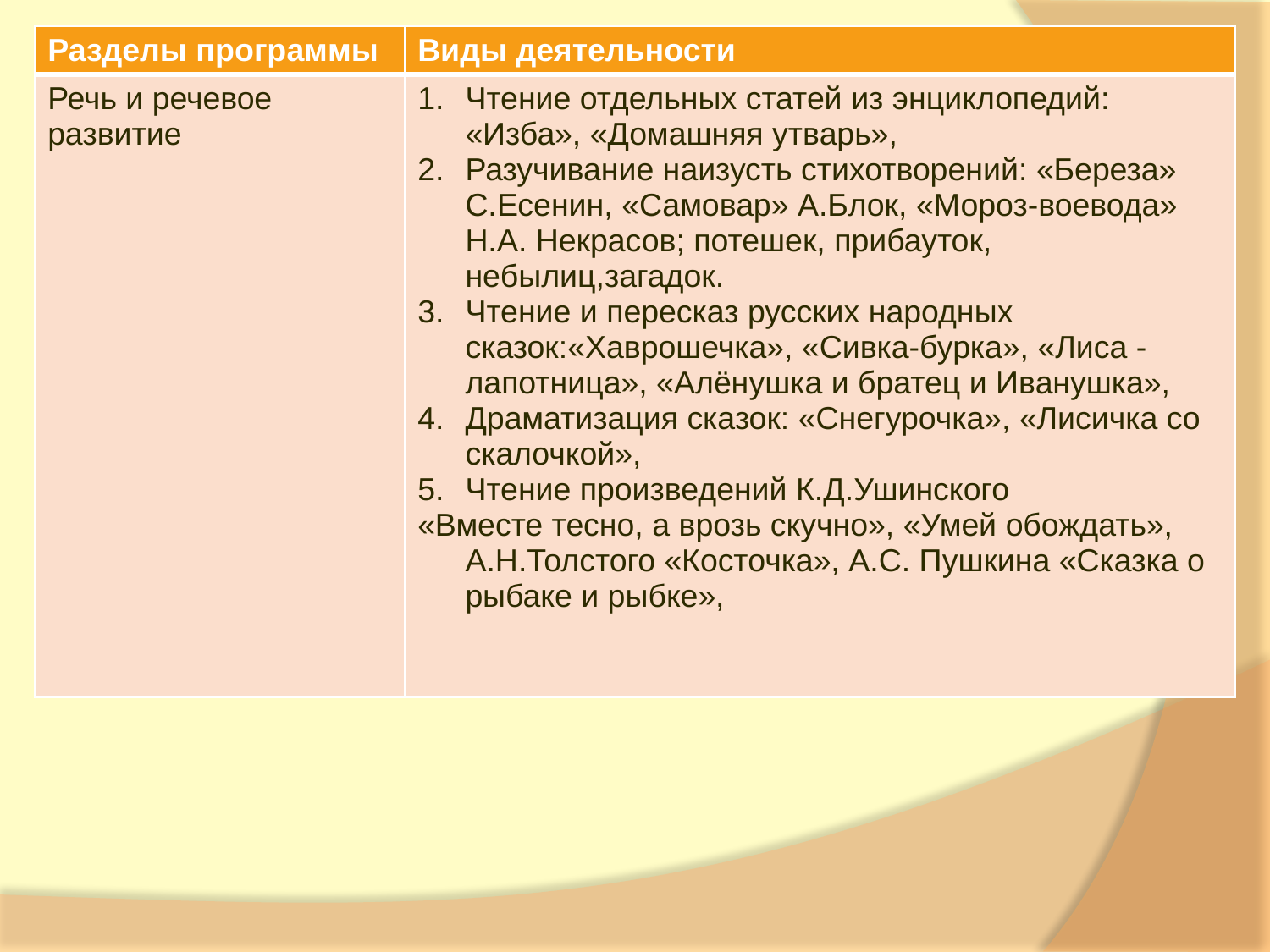

| Разделы программы | Виды деятельности |
| --- | --- |
| Речь и речевое развитие | Чтение отдельных статей из энциклопедий: «Изба», «Домашняя утварь», Разучивание наизусть стихотворений: «Береза» С.Есенин, «Самовар» А.Блок, «Мороз-воевода» Н.А. Некрасов; потешек, прибауток, небылиц,загадок. Чтение и пересказ русских народных сказок:«Хаврошечка», «Сивка-бурка», «Лиса - лапотница», «Алёнушка и братец и Иванушка», Драматизация сказок: «Снегурочка», «Лисичка со скалочкой», Чтение произведений К.Д.Ушинского «Вместе тесно, а врозь скучно», «Умей обождать», А.Н.Толстого «Косточка», А.С. Пушкина «Сказка о рыбаке и рыбке», |
#